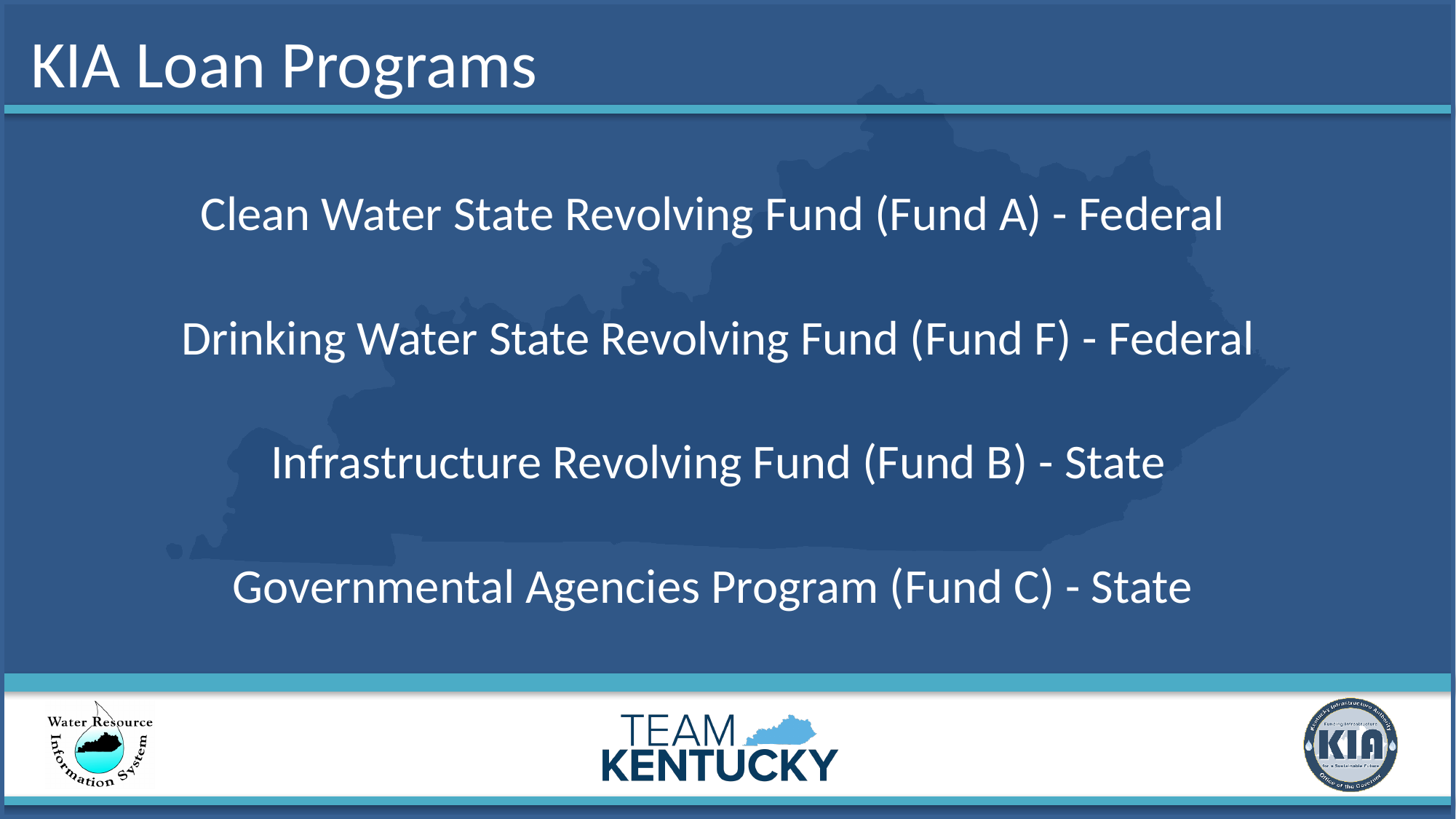

# KIA Loan Programs
Clean Water State Revolving Fund (Fund A) - Federal

Drinking Water State Revolving Fund (Fund F) - Federal

Infrastructure Revolving Fund (Fund B) - State

Governmental Agencies Program (Fund C) - State